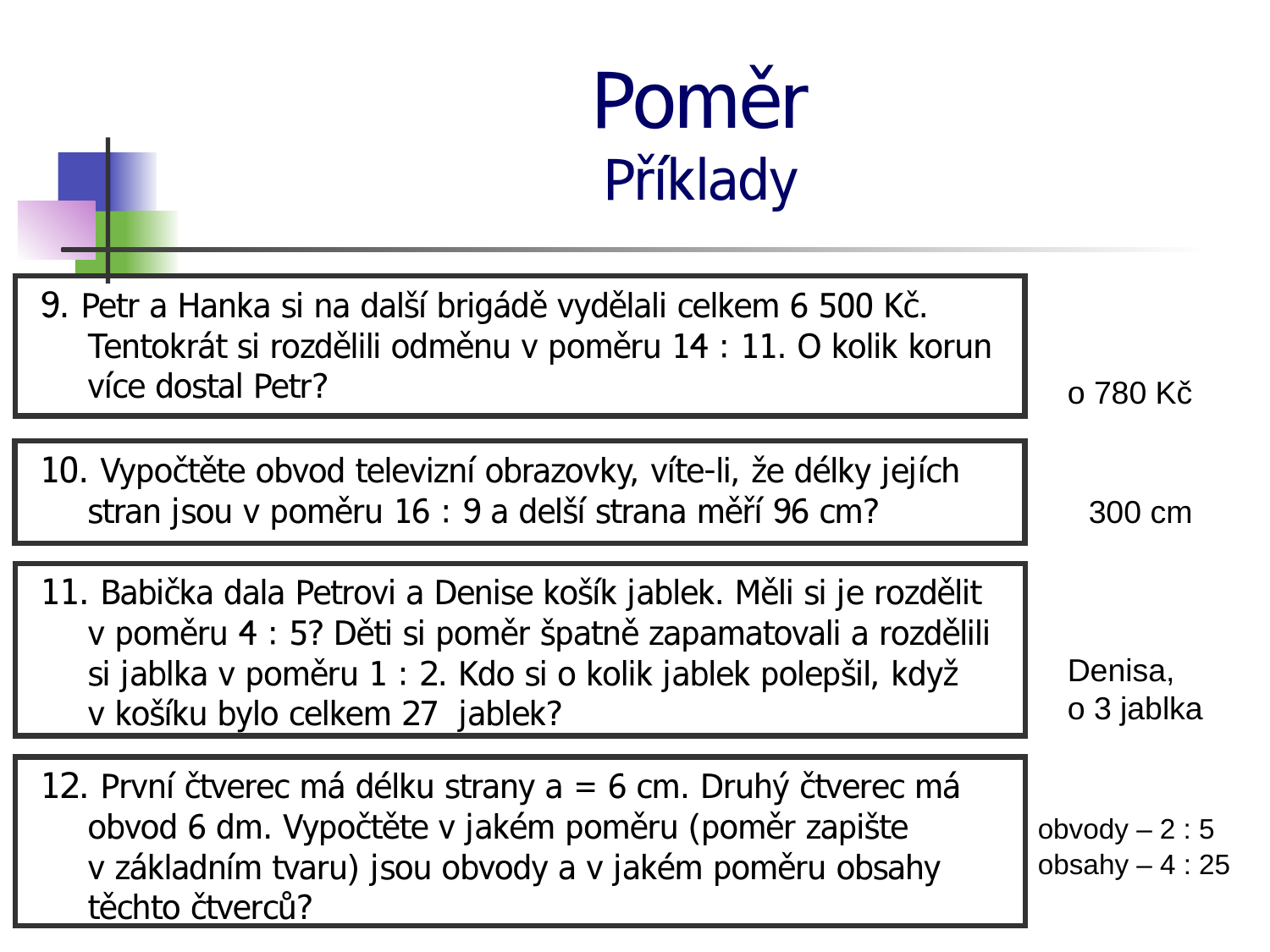

# Poměr Příklady
9. Petr a Hanka si na další brigádě vydělali celkem 6 500 Kč. Tentokrát si rozdělili odměnu v poměru 14 : 11. O kolik korun více dostal Petr?

o 780 Kč
10. Vypočtěte obvod televizní obrazovky, víte-li, že délky jejích stran jsou v poměru 16 : 9 a delší strana měří 96 cm?

300 cm
11. Babička dala Petrovi a Denise košík jablek. Měli si je rozdělit v poměru 4 : 5? Děti si poměr špatně zapamatovali a rozdělili si jablka v poměru 1 : 2. Kdo si o kolik jablek polepšil, když
v košíku bylo celkem 27  jablek?

Denisa,
o 3 jablka
12. První čtverec má délku strany a = 6 cm. Druhý čtverec má obvod 6 dm. Vypočtěte v jakém poměru (poměr zapište
v základním tvaru) jsou obvody a v jakém poměru obsahy těchto čtverců?

obvody – 2 : 5
obsahy – 4 : 25